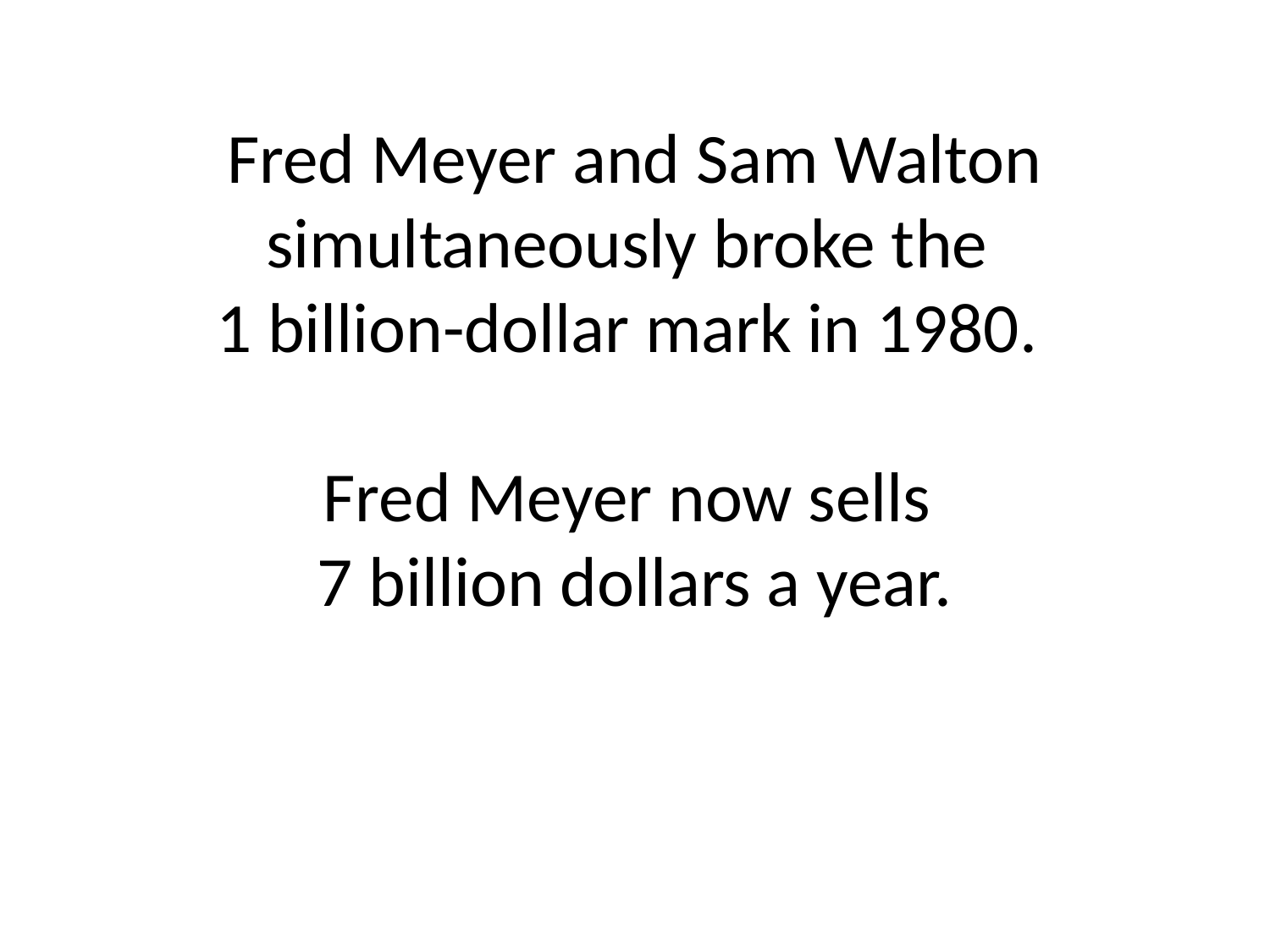

Fred Meyer and Sam Walton simultaneously broke the
1 billion-dollar mark in 1980.

Fred Meyer now sells
7 billion dollars a year.

Wal-Mart sells that much every week.